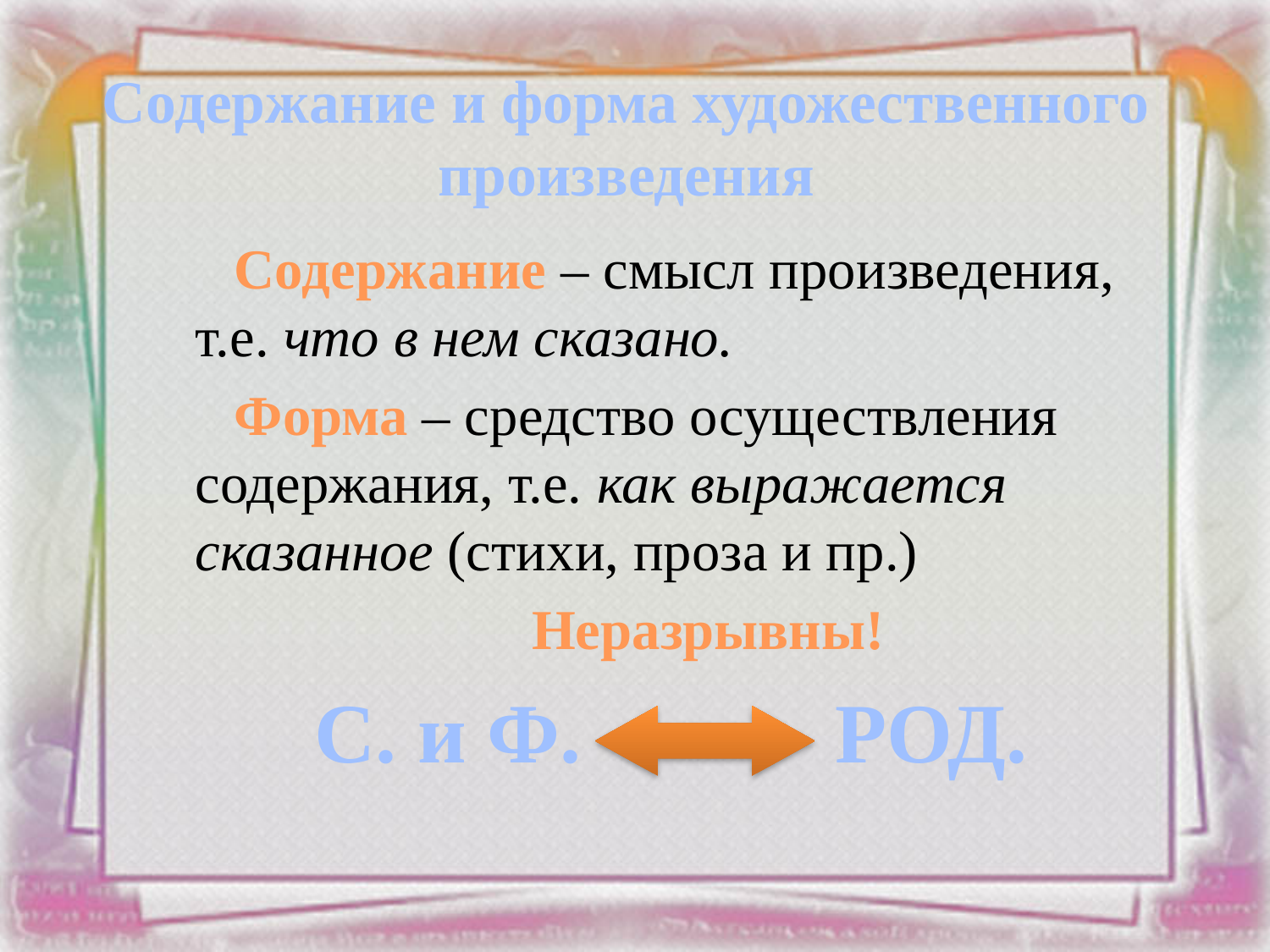

# Содержание и форма художественного произведения
Содержание – смысл произведения, т.е. что в нем сказано.
Форма – средство осуществления содержания, т.е. как выражается сказанное (стихи, проза и пр.)
Неразрывны!
С. и Ф.            РОД.